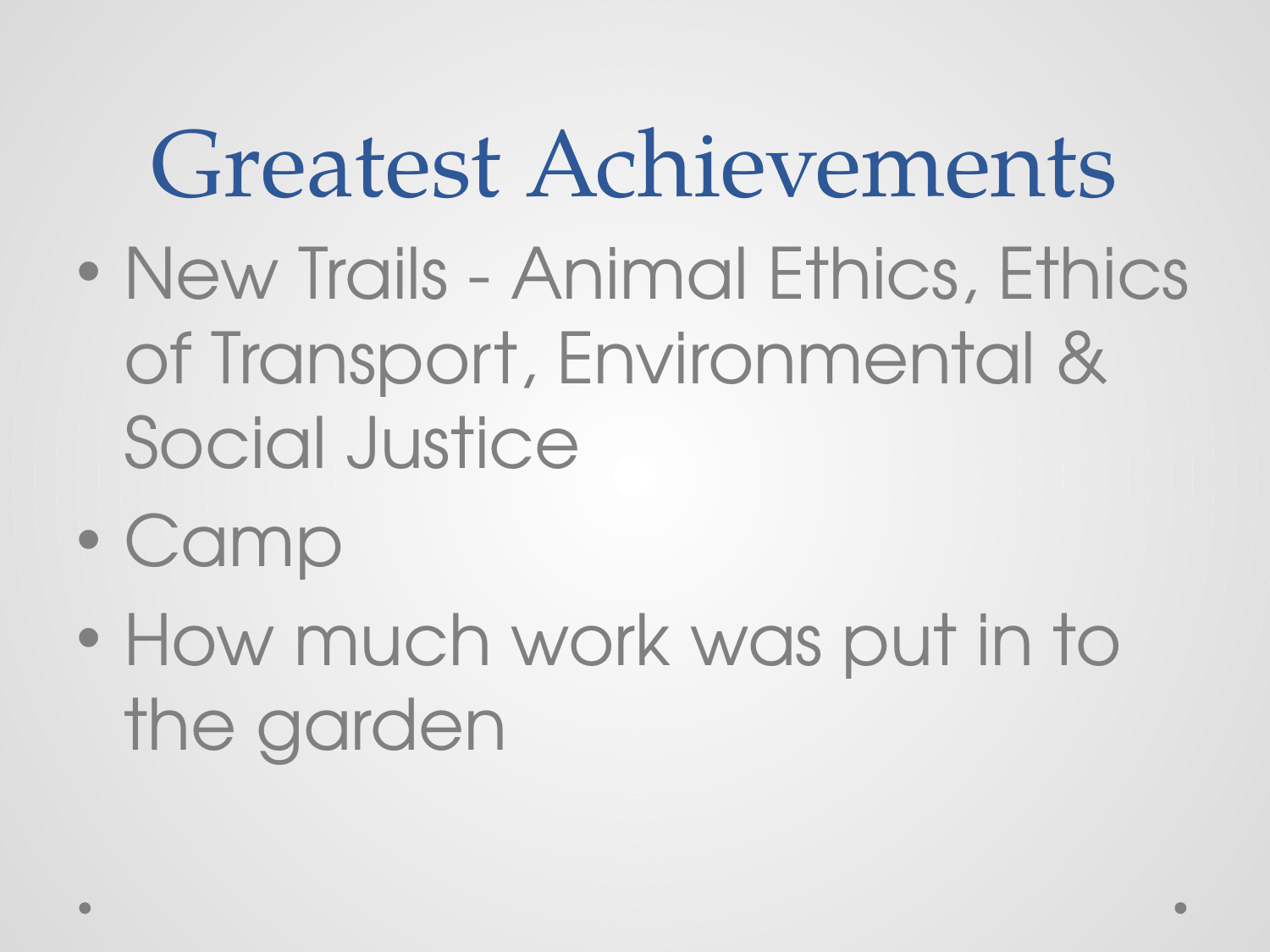

# Greatest Achievements
New Trails - Animal Ethics, Ethics of Transport, Environmental & Social Justice
Camp
How much work was put in to the garden